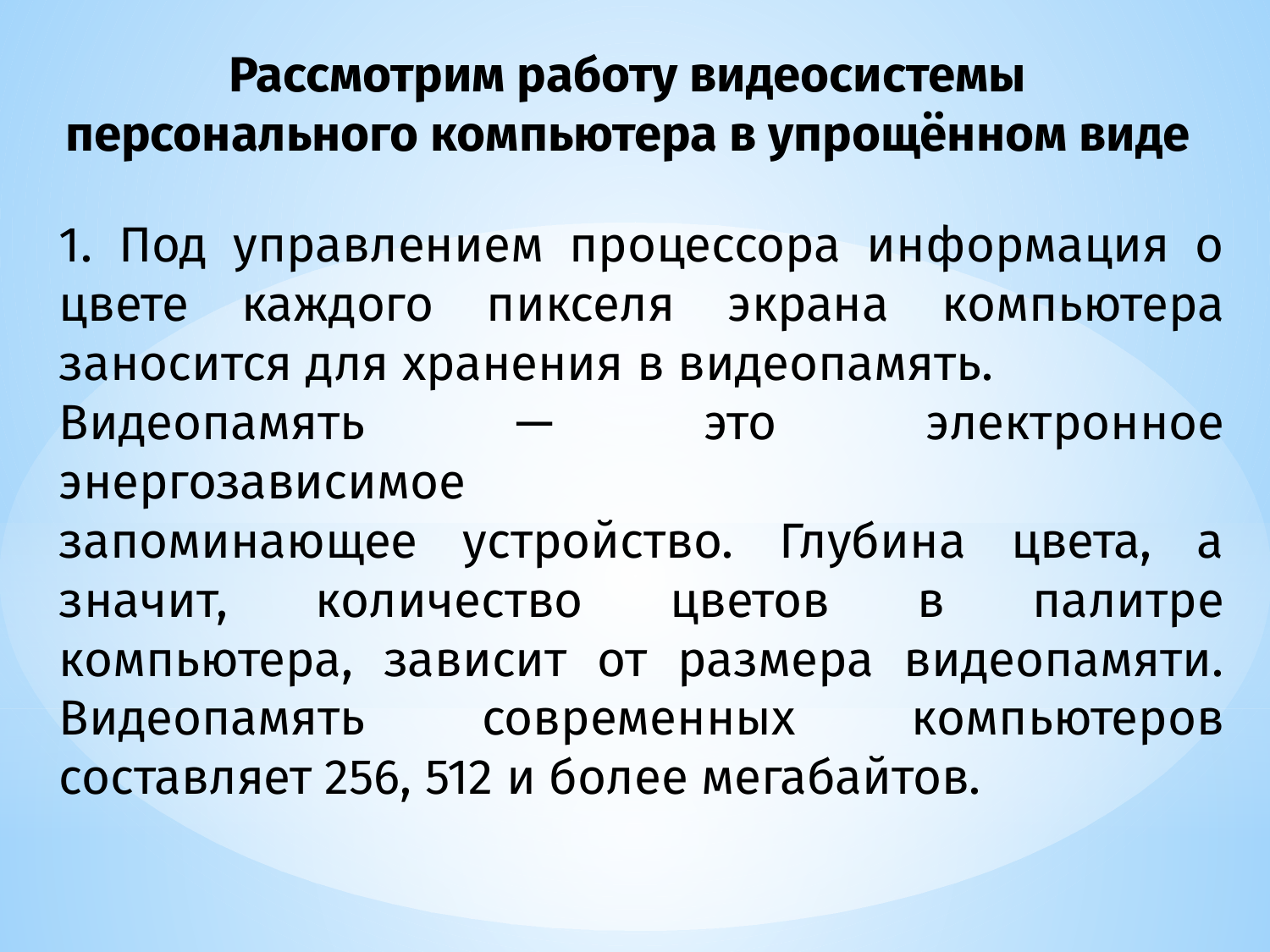

Рассмотрим работу видеосистемы персонального компьютера в упрощённом виде

1. Под управлением процессора информация о цвете каждого пикселя экрана компьютера заносится для хранения в видеопамять.
Видеопамять — это электронное энергозависимое
запоминающее устройство. Глубина цвета, а значит, количество цветов в палитре компьютера, зависит от размера видеопамяти. Видеопамять современных компьютеров составляет 256, 512 и более мегабайтов.